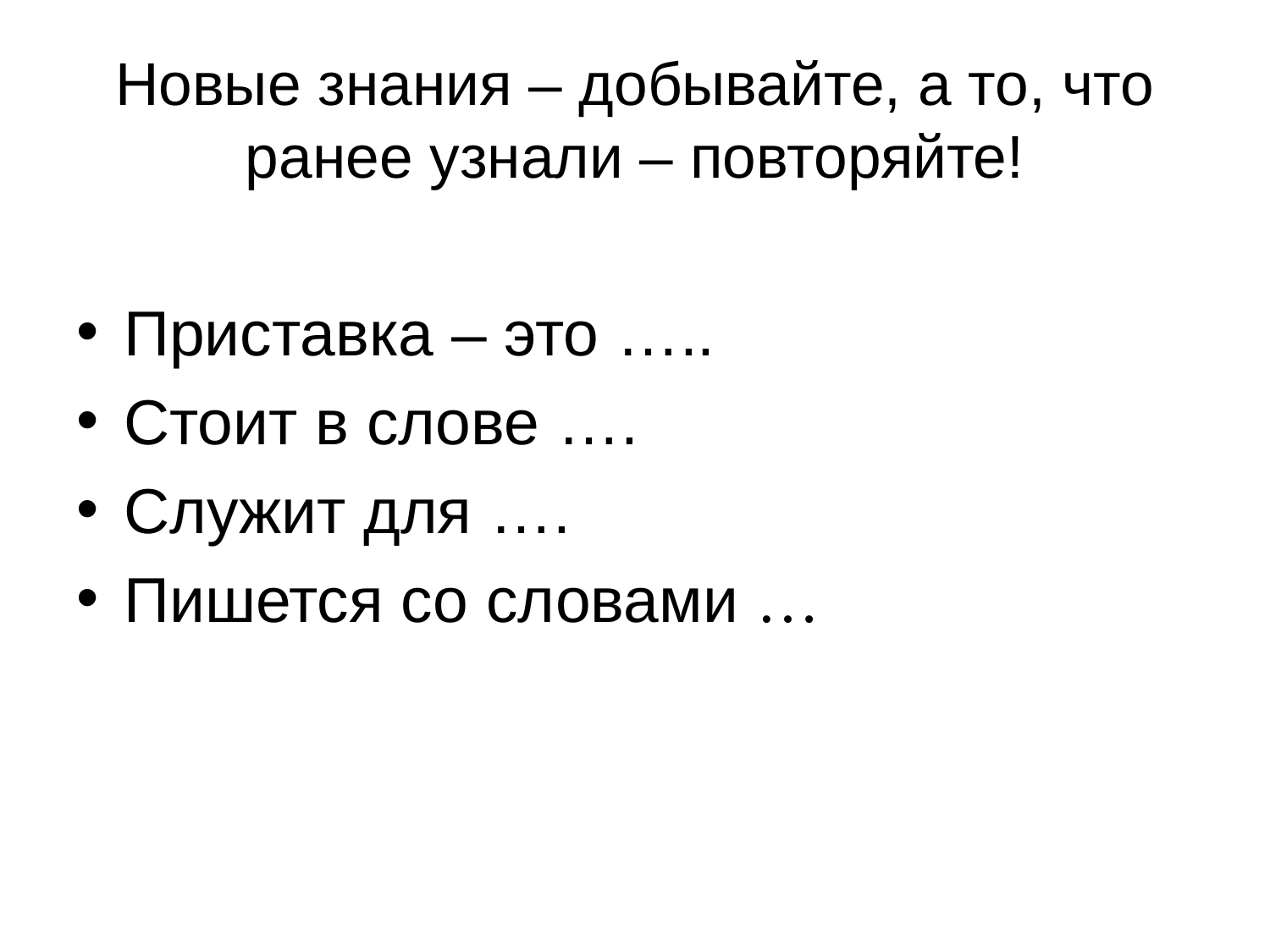

# Новые знания – добывайте, а то, что ранее узнали – повторяйте!
Приставка – это …..
Стоит в слове ….
Служит для ….
Пишется со словами …